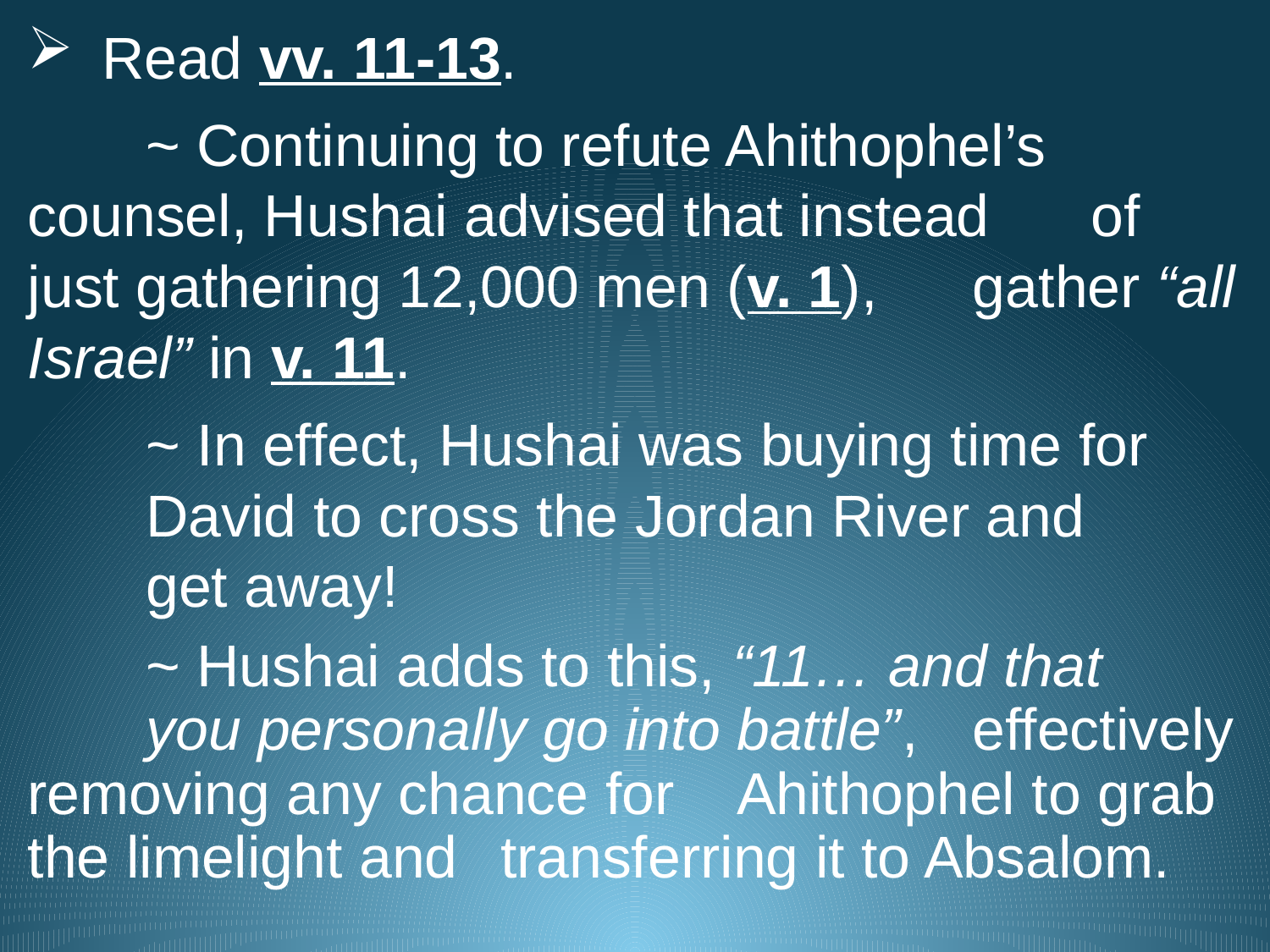

Read vv. 11-13.
		~ Continuing to refute Ahithophel’s 						counsel, Hushai advised that instead 					of just gathering 12,000 men (v. 1), 						gather “all Israel” in v. 11.
		~ In effect, Hushai was buying time for 					David to cross the Jordan River and 					get away!
		~ Hushai adds to this, “11… and that 				you personally go into battle”, 					effectively removing any chance for 			Ahithophel to grab the limelight and 			transferring it to Absalom.